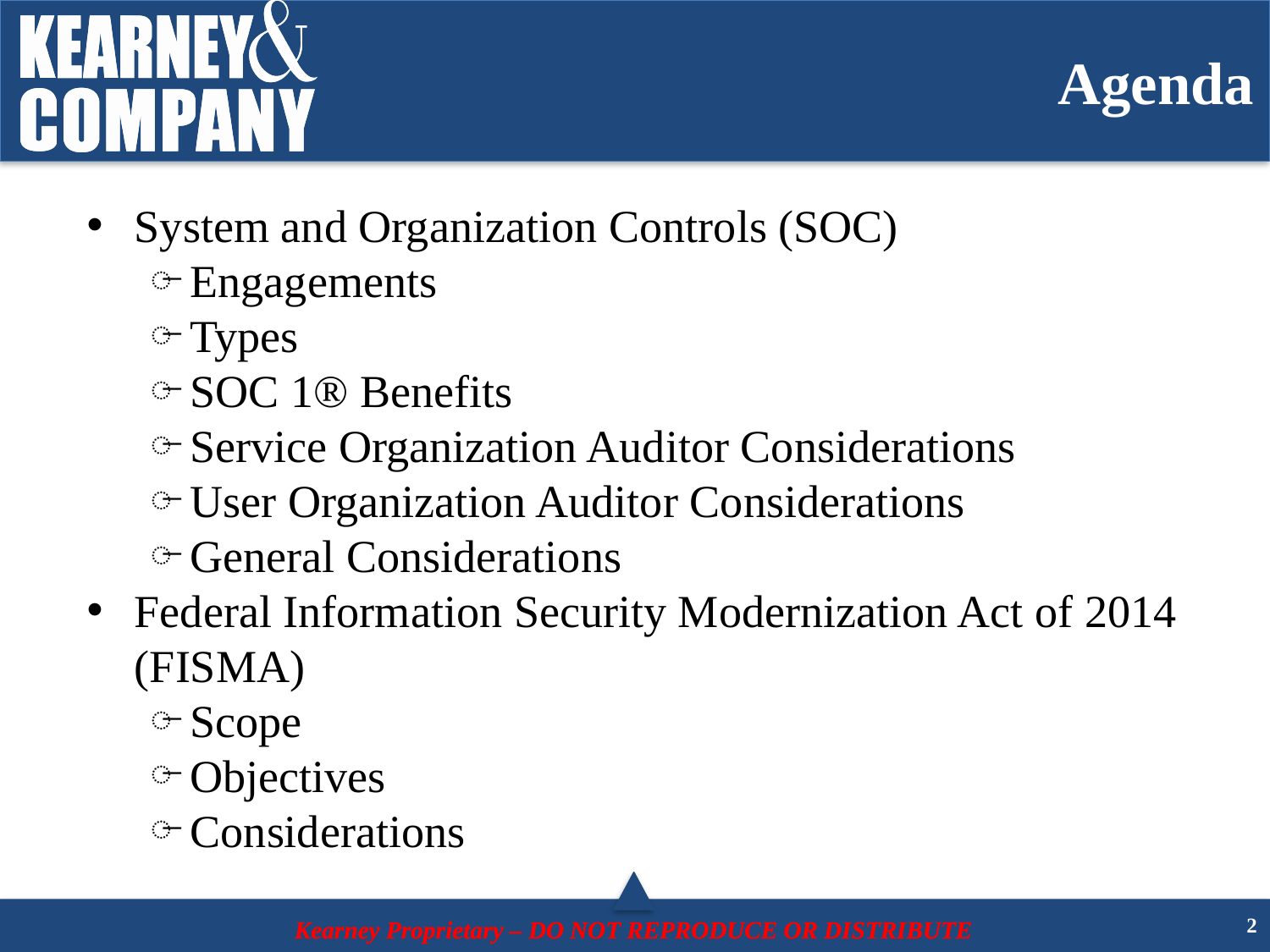

# Agenda
System and Organization Controls (SOC)
Engagements
Types
SOC 1® Benefits
Service Organization Auditor Considerations
User Organization Auditor Considerations
General Considerations
Federal Information Security Modernization Act of 2014 (FISMA)
Scope
Objectives
Considerations

2